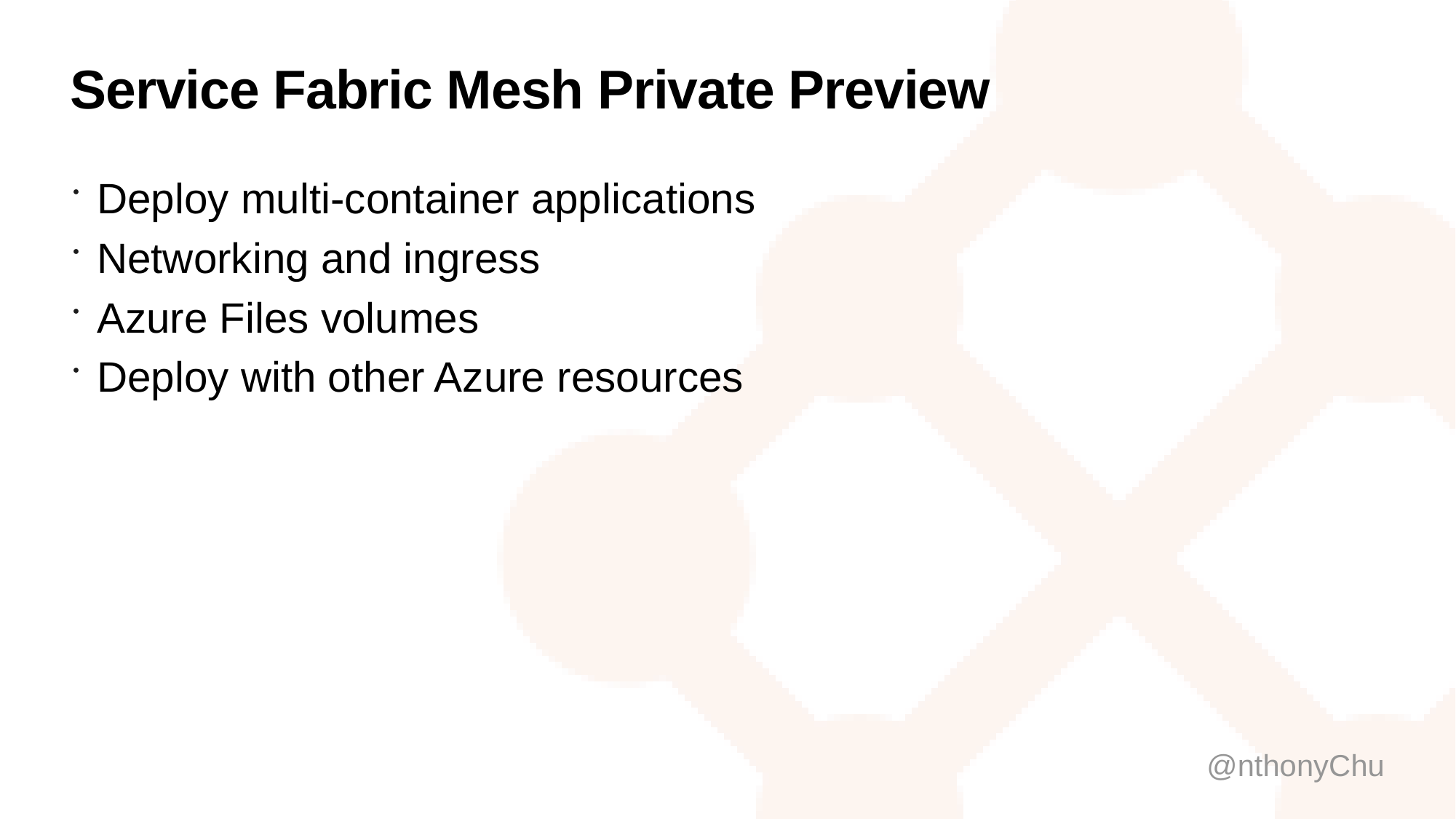

# Service Fabric Mesh Private Preview
Deploy multi-container applications
Networking and ingress
Azure Files volumes
Deploy with other Azure resources